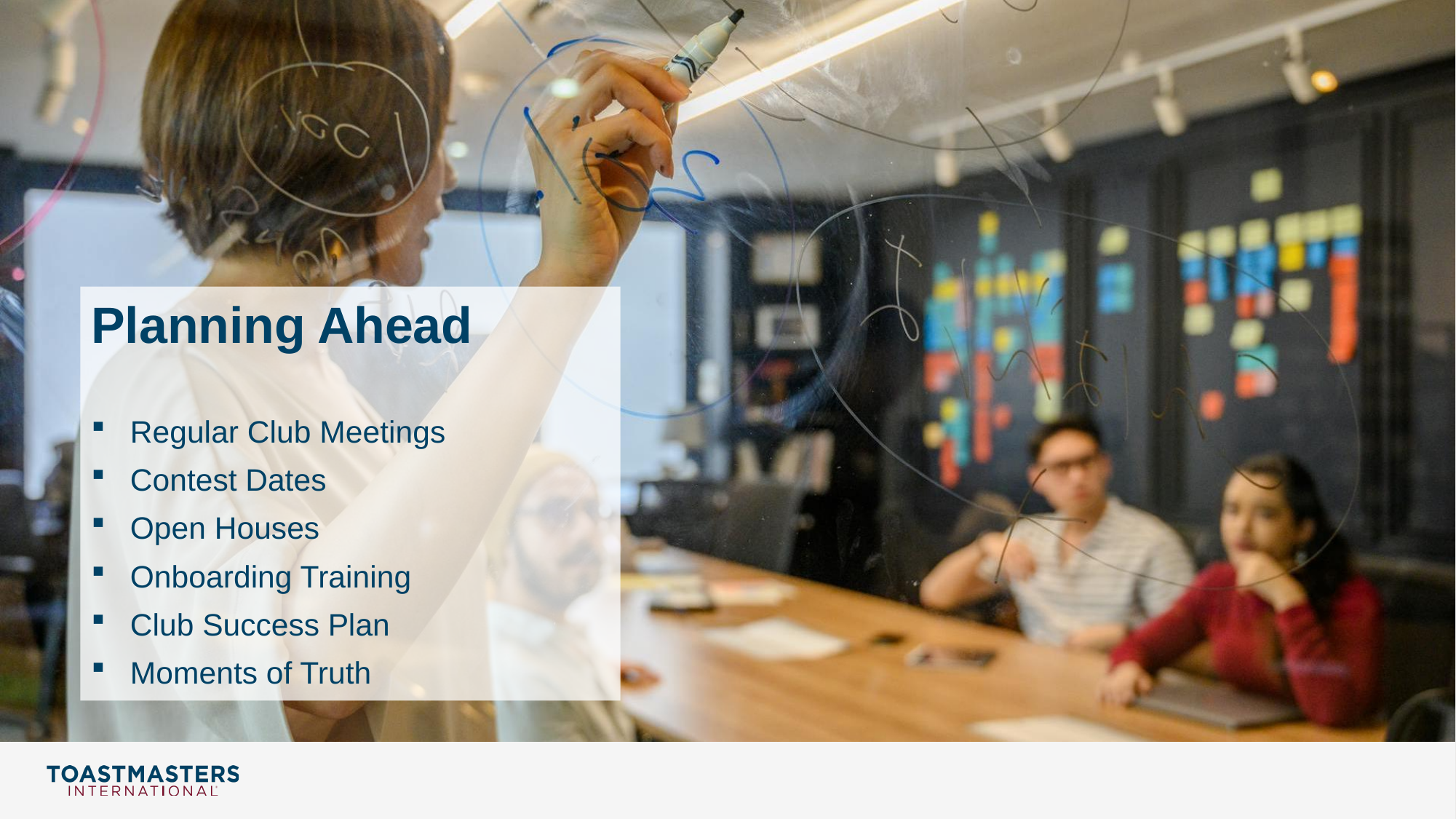

Planning Ahead

Regular Club Meetings
Contest Dates
Open Houses
Onboarding Training
Club Success Plan
Moments of Truth